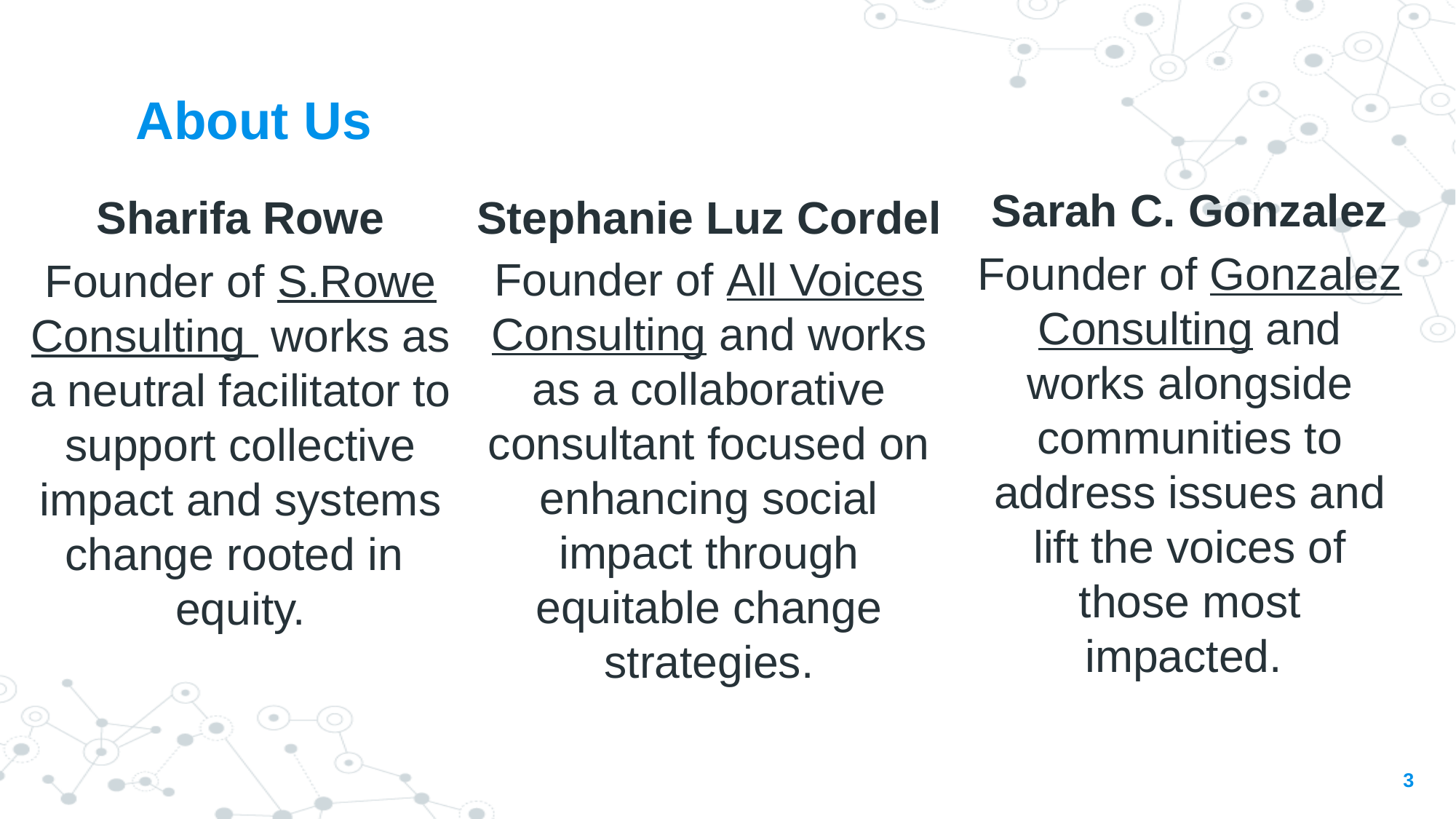

# About Us
Sarah C. Gonzalez
Founder of Gonzalez Consulting and works alongside communities to address issues and lift the voices of those most impacted.

Sharifa Rowe
Founder of S.Rowe Consulting  works as a neutral facilitator to support collective impact and systems change rooted in  equity.

Stephanie Luz Cordel
Founder of All Voices Consulting and works as a collaborative consultant focused on enhancing social impact through equitable change strategies.

3